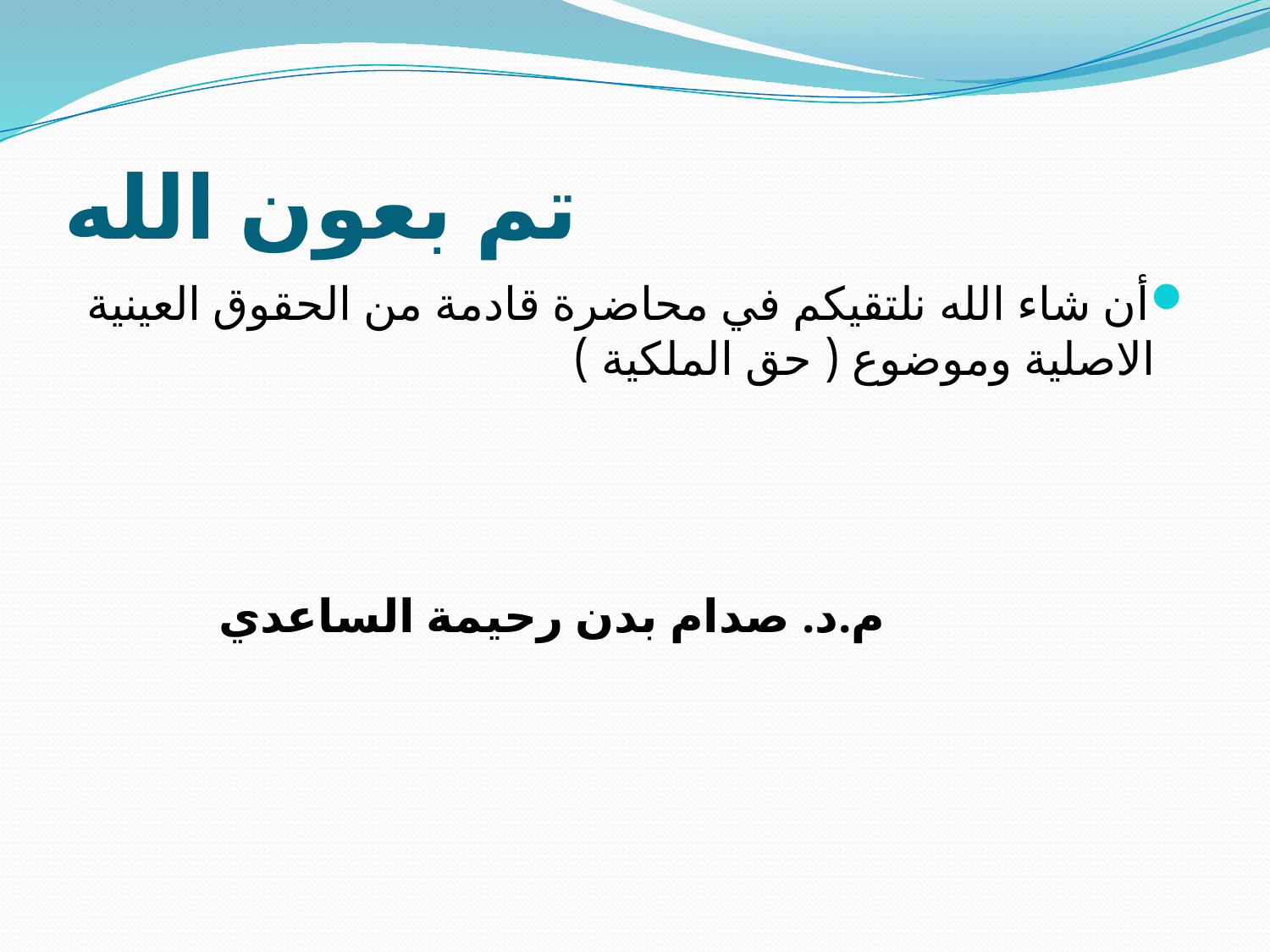

# تم بعون الله
أن شاء الله نلتقيكم في محاضرة قادمة من الحقوق العينية الاصلية وموضوع ( حق الملكية )

              م.د. صدام بدن رحيمة الساعدي